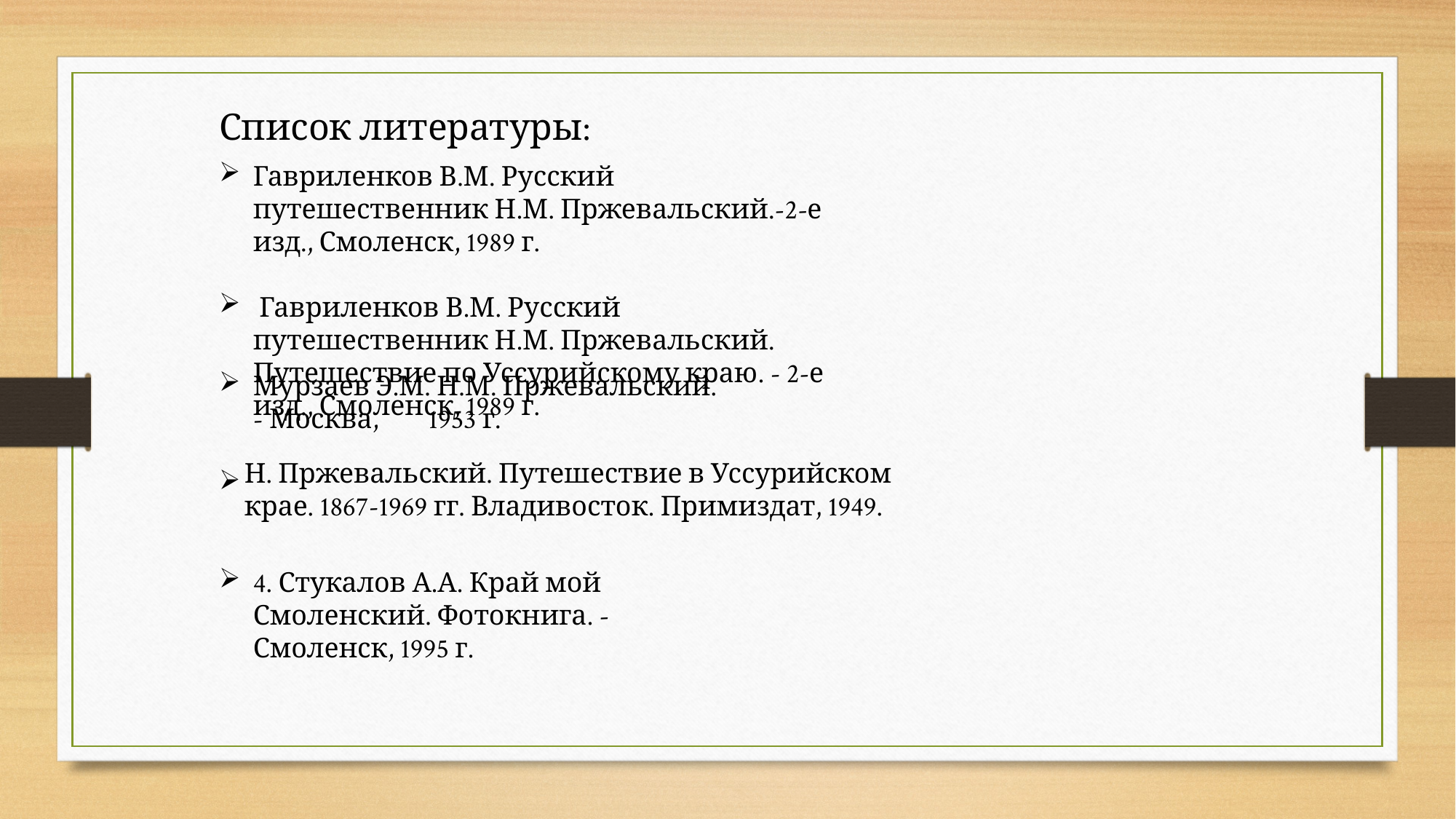

Список литературы:
Гавриленков В.М. Русский путешественник Н.М. Пржевальский.-2-е изд., Смоленск, 1989 г.

 Гавриленков В.М. Русский путешественник Н.М. Пржевальский. Путешествие по Уссурийскому краю. - 2-е изд., Смоленск, 1989 г.
Мурзаев Э.М. Н.М. Пржевальский. - Москва,        1953 г.

4. Стукалов А.А. Край мой Смоленский. Фотокнига. - Смоленск, 1995 г.
Н. Пржевальский. Путешествие в Уссурийском крае. 1867-1969 гг. Владивосток. Примиздат, 1949.